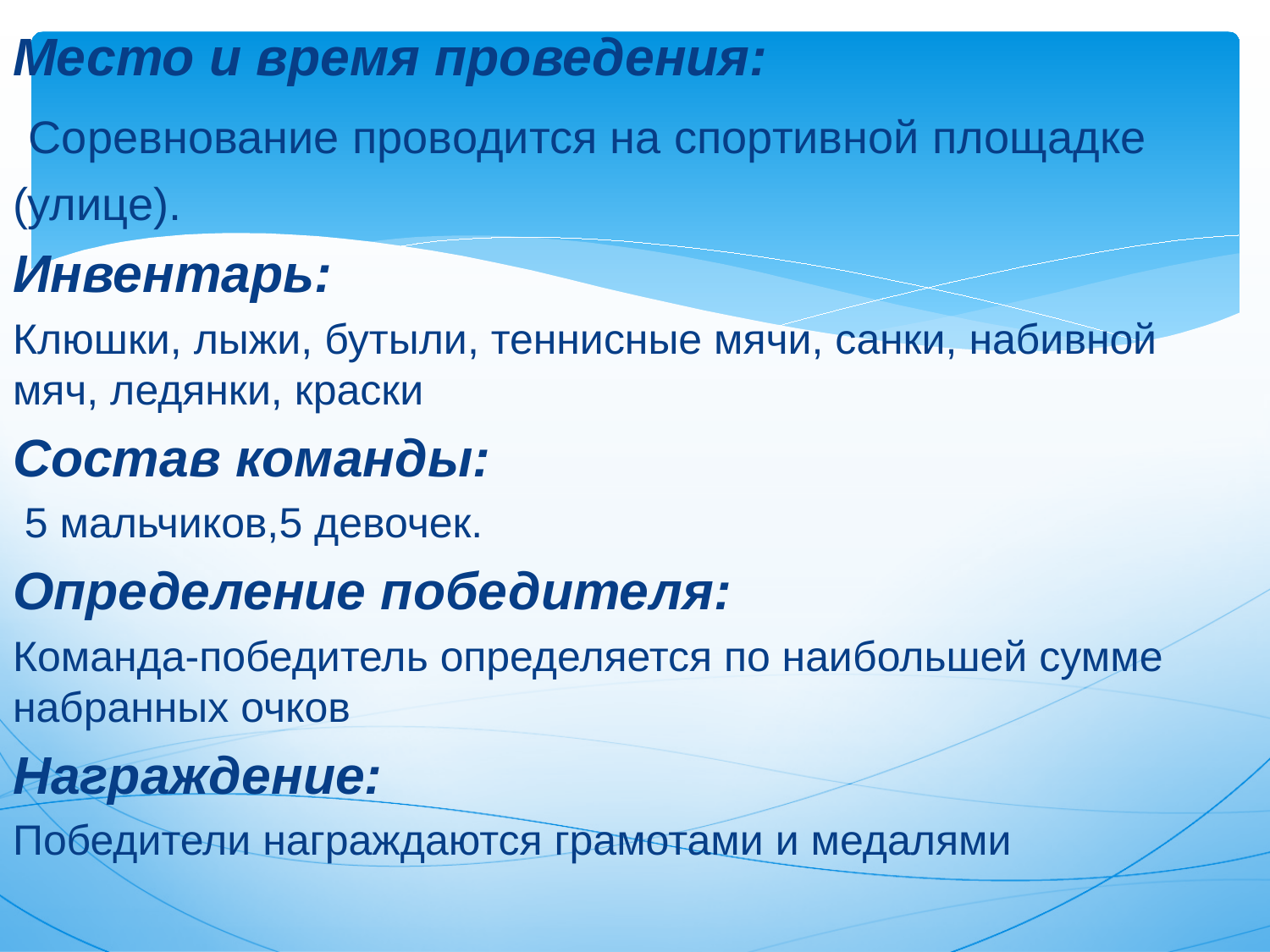

Место и время проведения:
 Соревнование проводится на спортивной площадке
(улице).
Инвентарь:
Клюшки, лыжи, бутыли, теннисные мячи, санки, набивной мяч, ледянки, краски
Состав команды:
 5 мальчиков,5 девочек.
Определение победителя:
Команда-победитель определяется по наибольшей сумме набранных очков
Награждение:
Победители награждаются грамотами и медалями